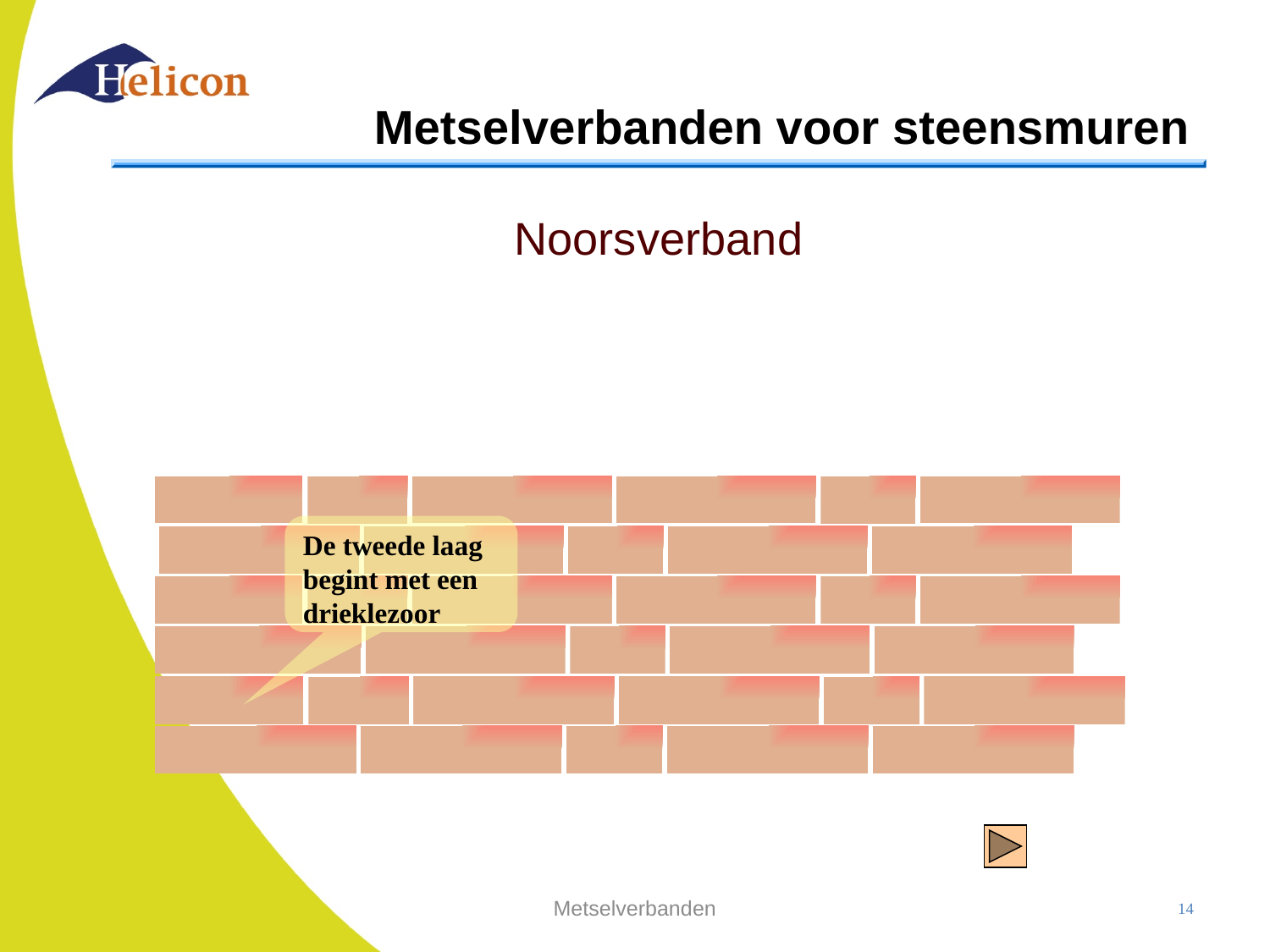

# Metselverbanden voor steensmuren

Noorsverband
Alle lagen bestaan uit:
kop-2xstrek-kop-2xstrek enz

De tweede laag begint met een drieklezoor

Metselverbanden
14